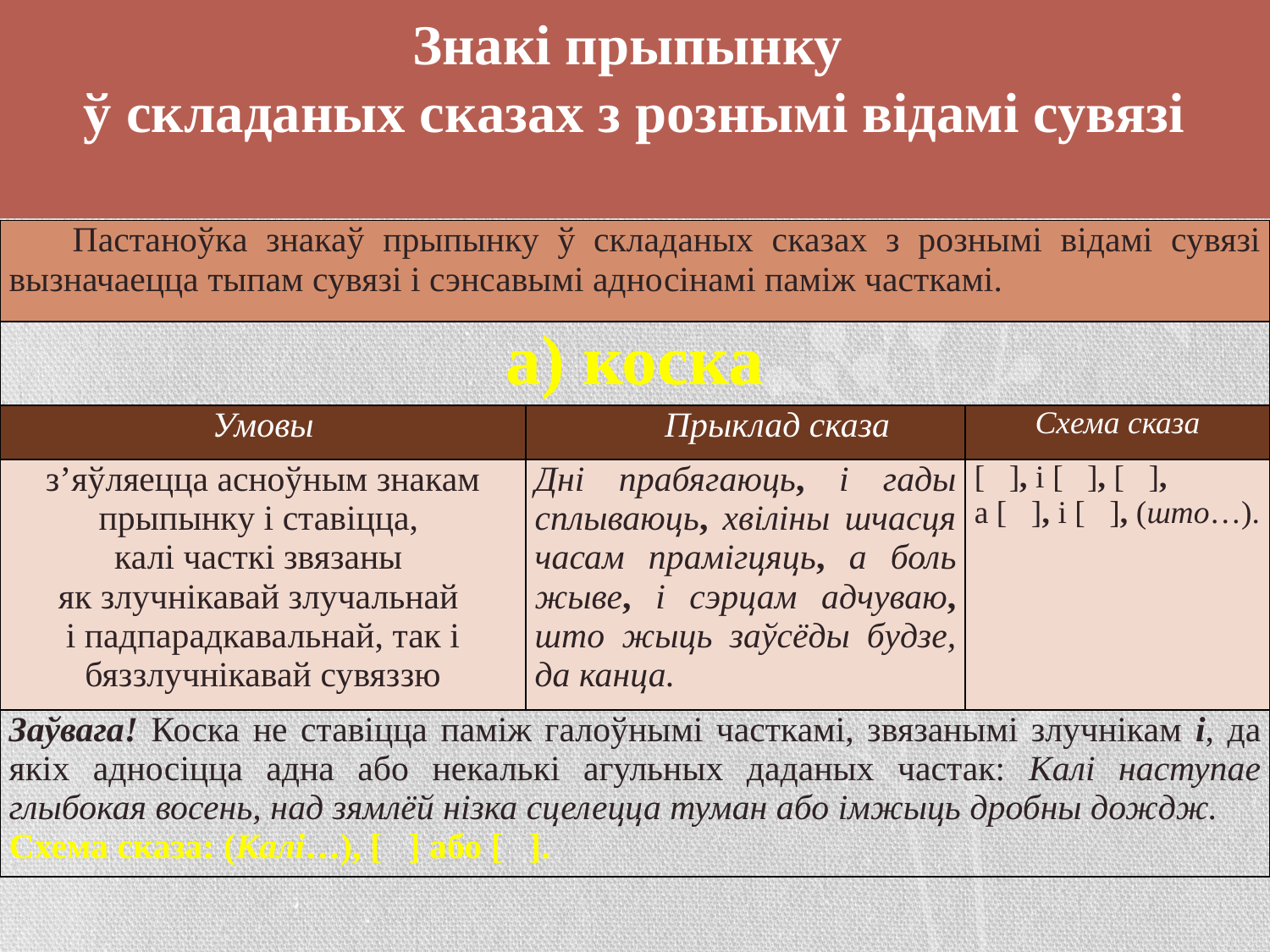

# Знакі прыпынку ў складаных сказах з рознымі відамі сувязі
| Пастаноўка знакаў прыпынку ў складаных сказах з рознымі відамі сувязі вызначаецца тыпам сувязі і сэнсавымі адносінамі паміж часткамі. |  |  |
| --- | --- | --- |
| а) коска |  |  |
| Умовы | Прыклад сказа | Схема сказа |
| з’яўляецца асноўным знакам прыпынку і ставіцца, калі часткі звязаны як злучнікавай злучальнай і падпарадкавальнай, так і бяззлучнікавай сувяззю | Дні прабягаюць, і гады сплываюць, хвіліны шчасця часам прамігцяць, а боль жыве, і сэрцам адчуваю, што жыць заўсёды будзе, да канца. | [ ], і [ ], [ ], a [ ], і [ ], (што…). |
| Заўвага! Коска не ставіцца паміж галоўнымі часткамі, звязанымі злучнікам і, да якіх адносіцца адна або некалькі агульных даданых частак: Калі наступае глыбокая восень, над зямлёй нізка сцелецца туман або імжыць дробны дождж. Схема сказа: (Калі…), [ ] aбо [ ]. |  |  |